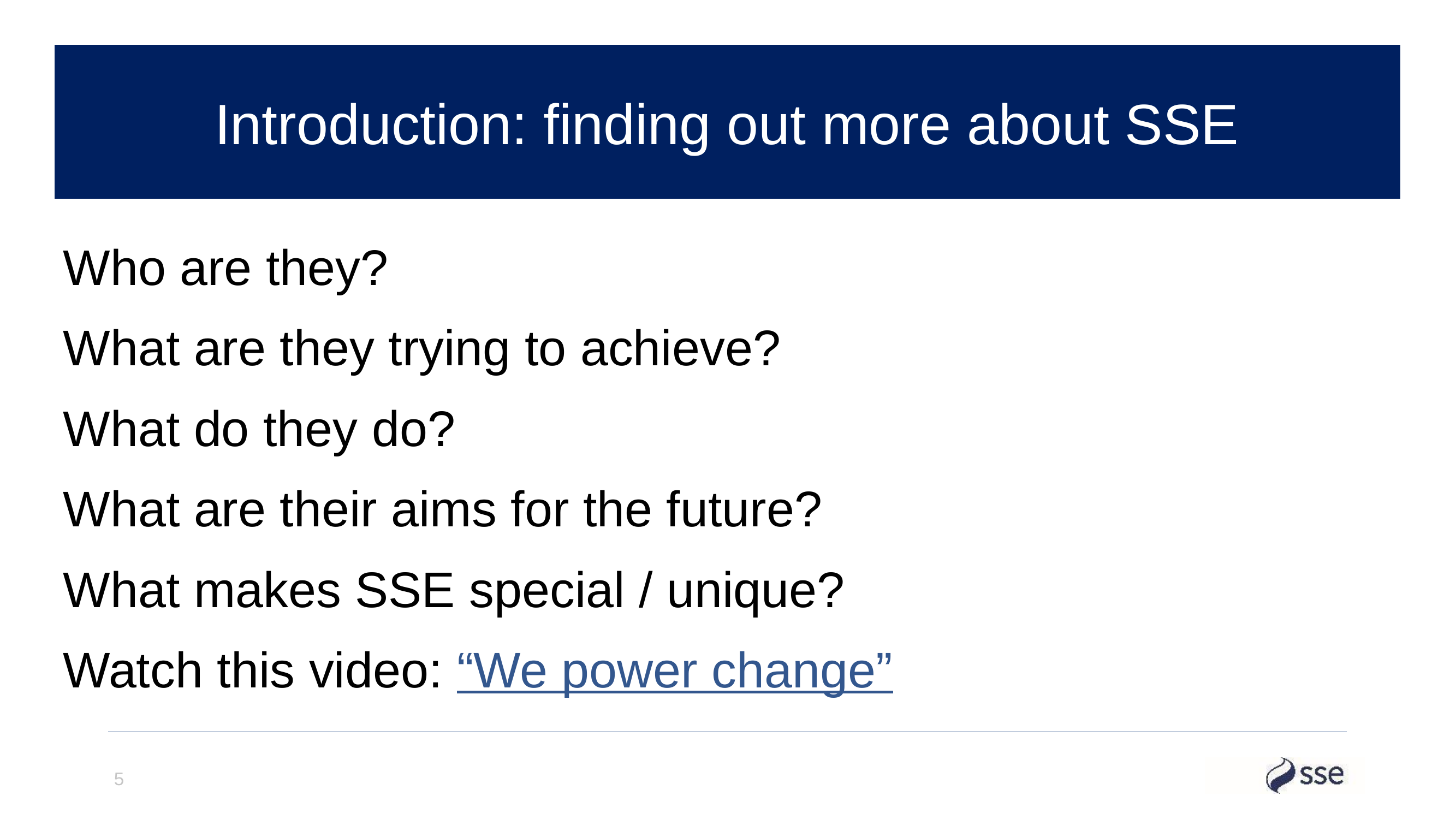

Introduction: finding out more about SSE
Who are they?
What are they trying to achieve?
What do they do?
What are their aims for the future?
What makes SSE special / unique?
Watch this video: “We power change”
5